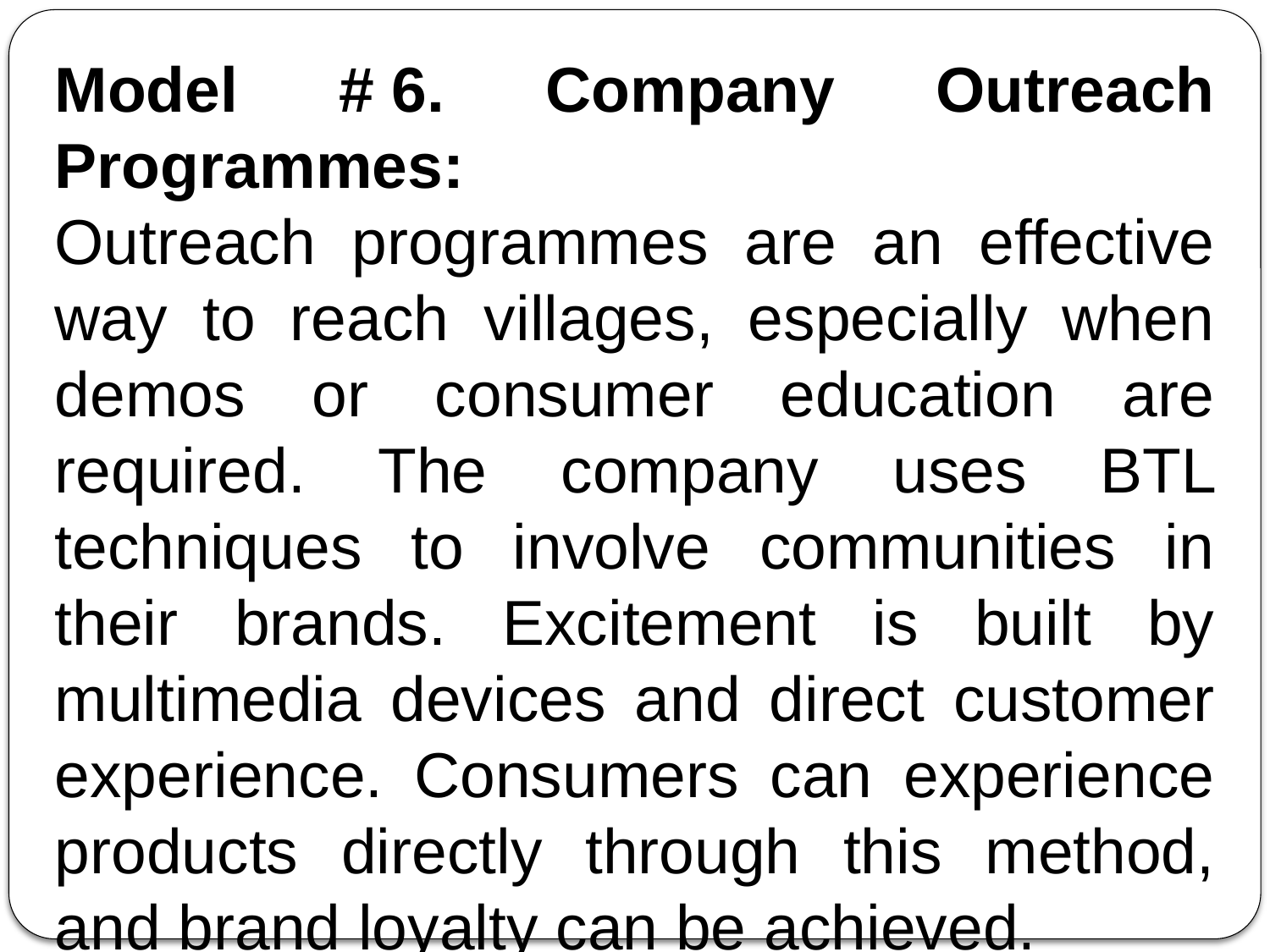

Model # 6. Company Outreach Programmes:
Outreach programmes are an effective way to reach villages, especially when demos or consumer education are required. The company uses BTL techniques to involve communities in their brands. Excitement is built by multimedia devices and direct customer experience. Consumers can experience products directly through this method, and brand loyalty can be achieved.